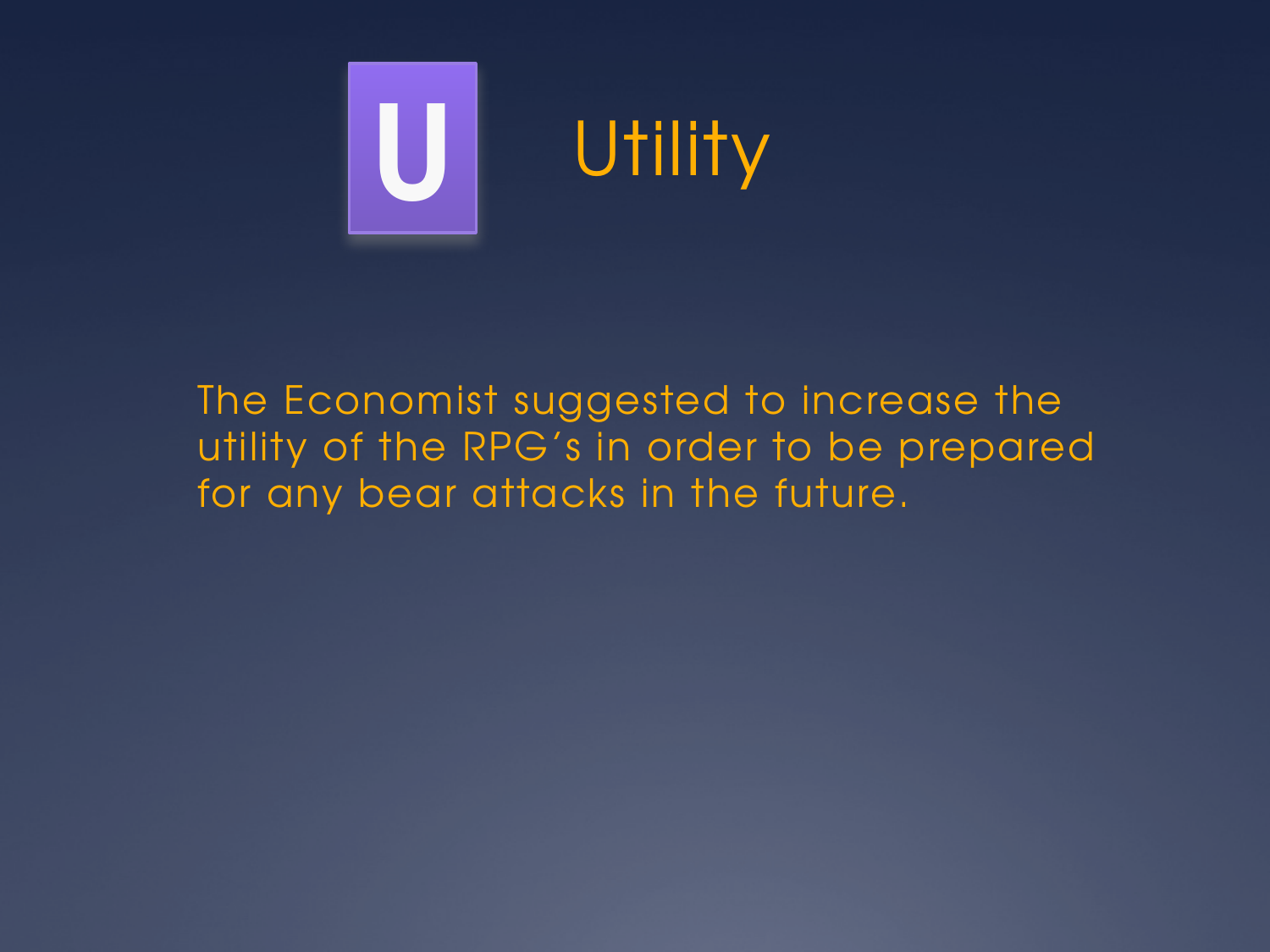

U
# Utility

	The Economist suggested to increase the utility of the RPG’s in order to be prepared for any bear attacks in the future.